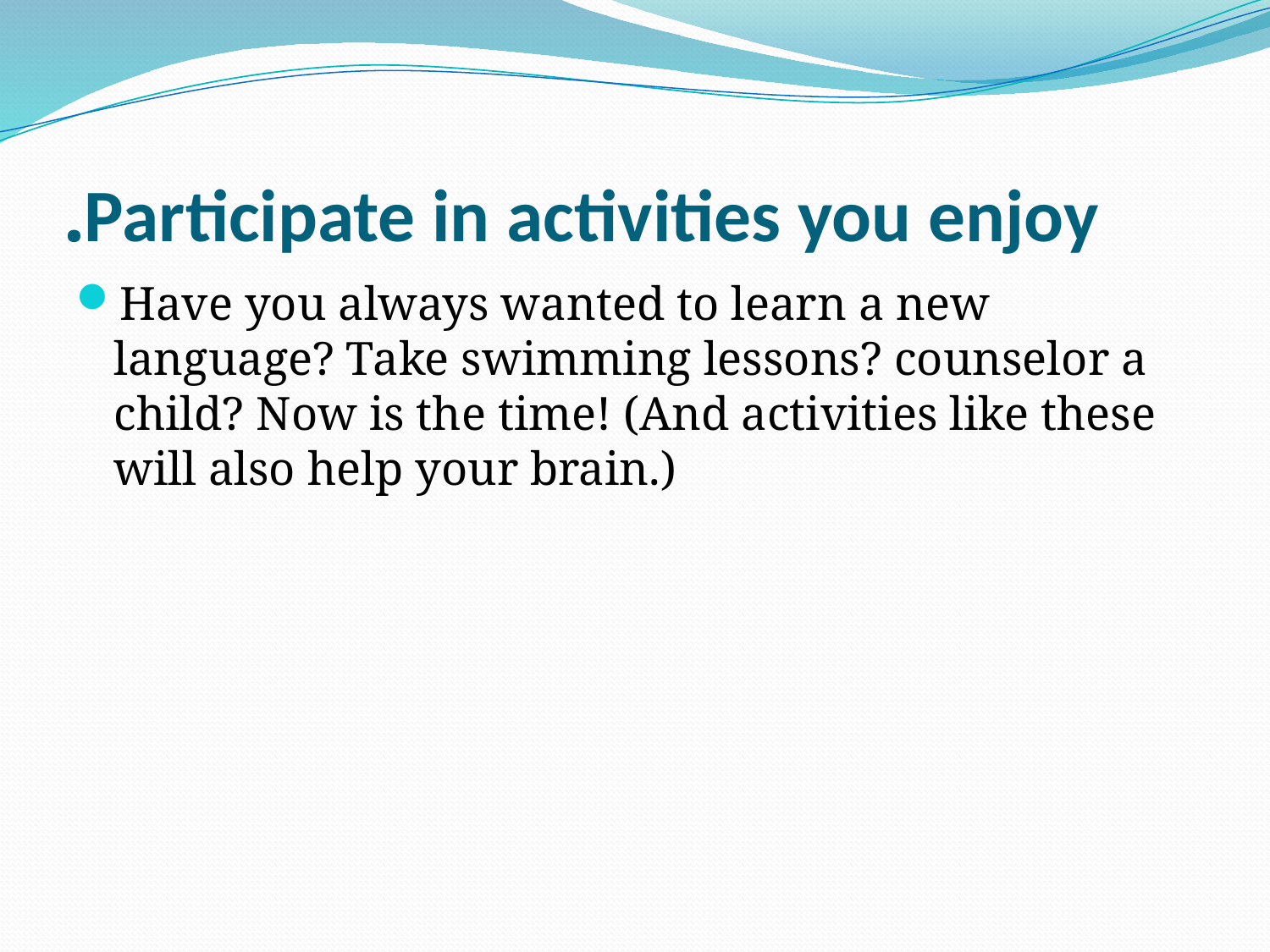

# Participate in activities you enjoy.
Have you always wanted to learn a new language? Take swimming lessons? counselor a child? Now is the time! (And activities like these will also help your brain.)